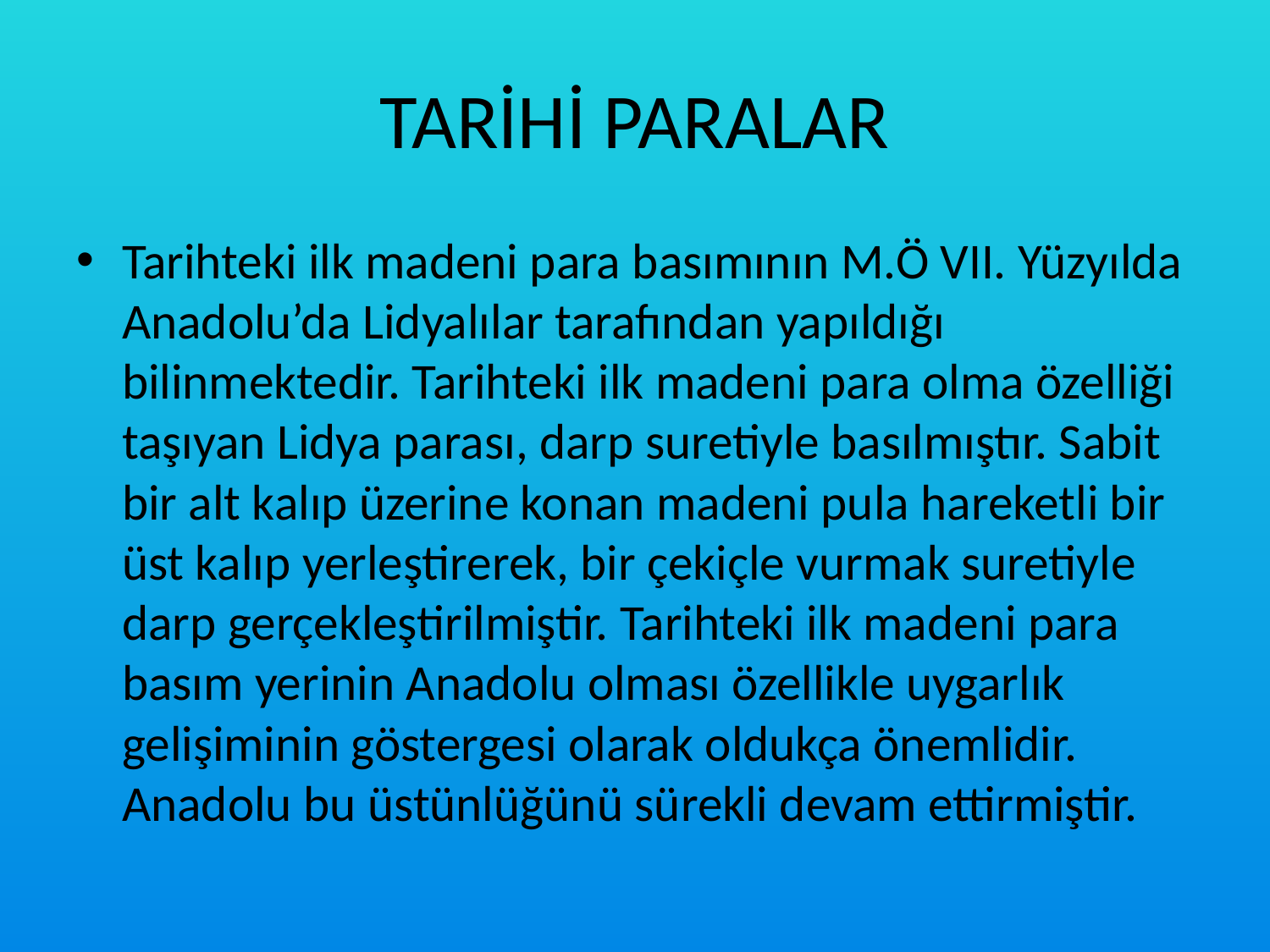

# TARİHİ PARALAR
Tarihteki ilk madeni para basımının M.Ö VII. Yüzyılda Anadolu’da Lidyalılar tarafından yapıldığı bilinmektedir. Tarihteki ilk madeni para olma özelliği taşıyan Lidya parası, darp suretiyle basılmıştır. Sabit bir alt kalıp üzerine konan madeni pula hareketli bir üst kalıp yerleştirerek, bir çekiçle vurmak suretiyle darp gerçekleştirilmiştir. Tarihteki ilk madeni para basım yerinin Anadolu olması özellikle uygarlık gelişiminin göstergesi olarak oldukça önemlidir. Anadolu bu üstünlüğünü sürekli devam ettirmiştir.